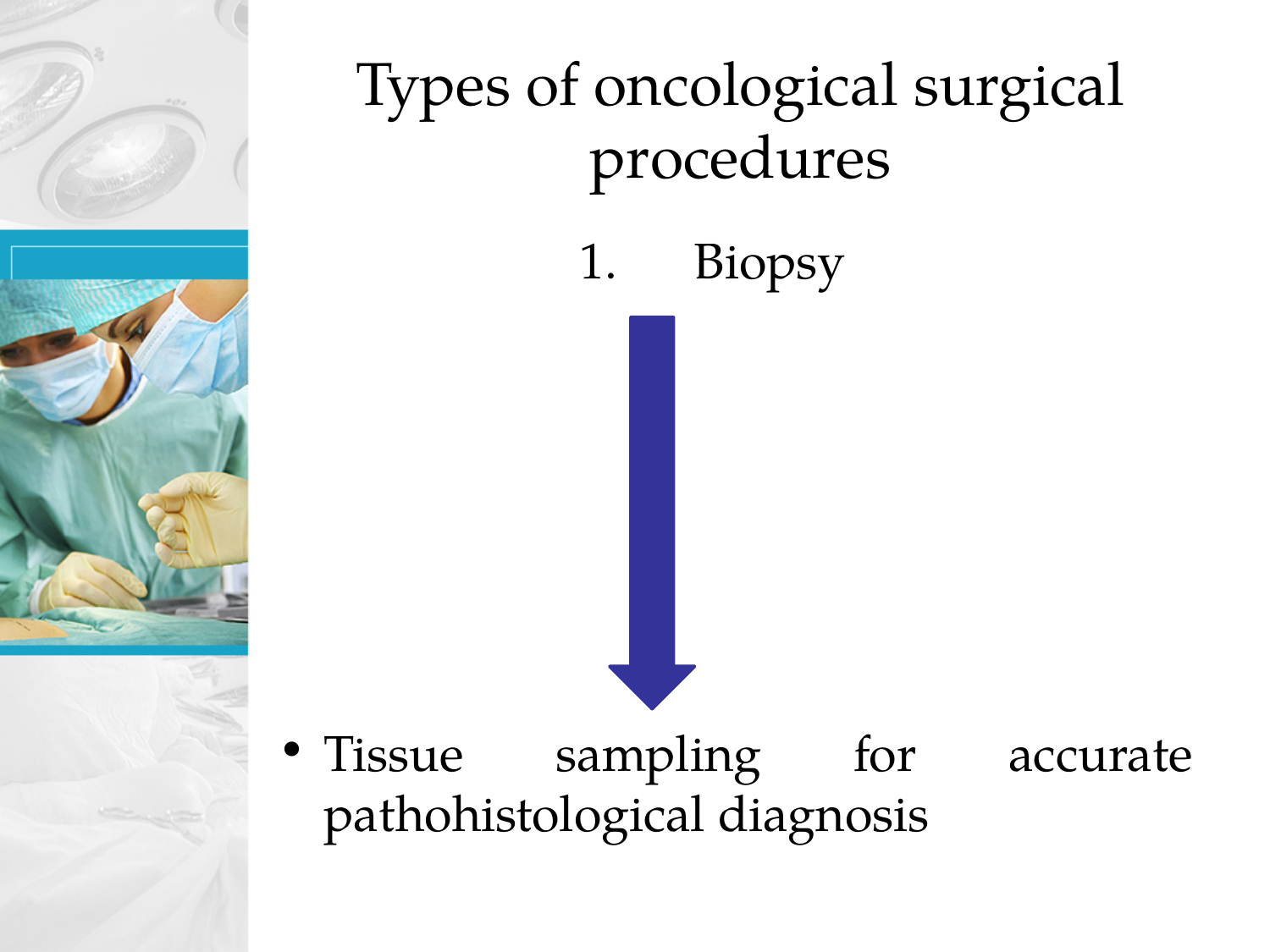

# Types of oncological surgical procedures
Biopsy

Tissue sampling for accurate pathohistological diagnosis